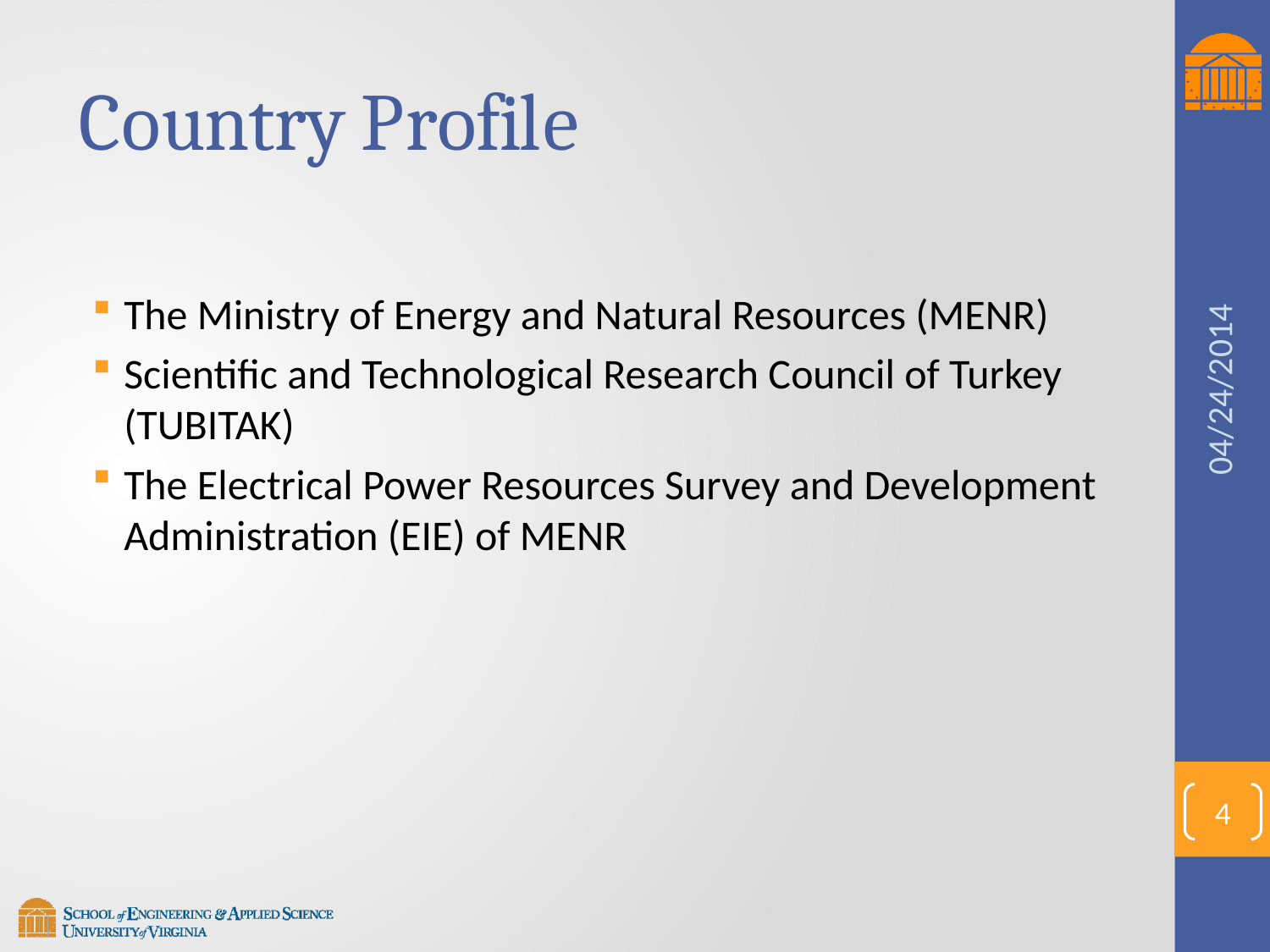

# Country Profile

The Ministry of Energy and Natural Resources (MENR)
Scientific and Technological Research Council of Turkey (TUBITAK)
The Electrical Power Resources Survey and Development Administration (EIE) of MENR

04/24/2014
4